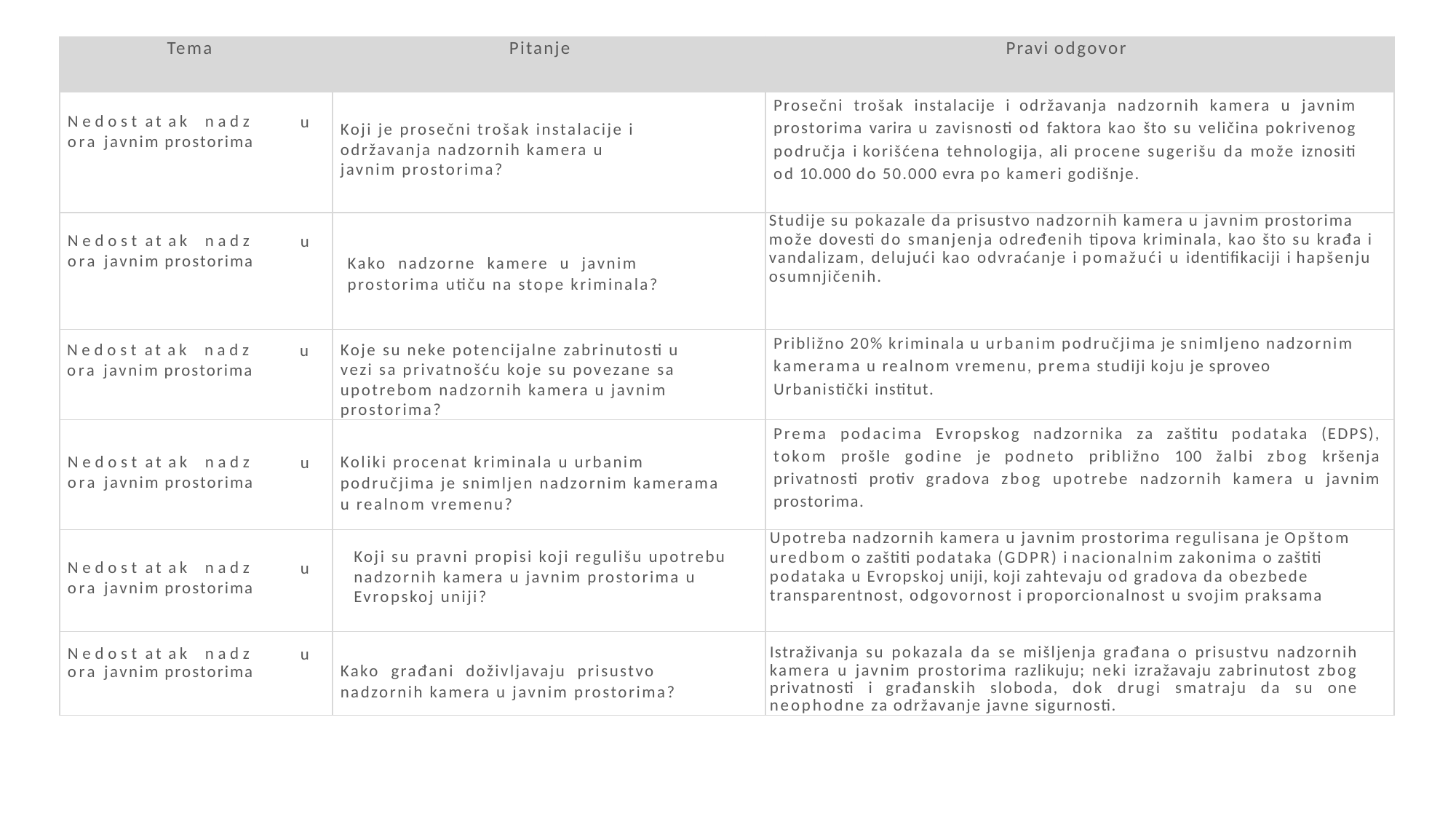

| Tema |  | Pitanje | Pravi odgovor |
| --- | --- | --- | --- |
| Nedost at ak nadz ora javnim prostorima | u | Koji je prosečni trošak instalacije i održavanja nadzornih kamera u javnim prostorima? | Prosečni trošak instalacije i održavanja nadzornih kamera u javnim prostorima varira u zavisnosti od faktora kao što su veličina pokrivenog područja i korišćena tehnologija, ali procene sugerišu da može iznositi od 10.000 do 50.000 evra po kameri godišnje. |
| Nedost at ak nadz ora javnim prostorima | u | Kako nadzorne kamere u javnim prostorima utiču na stope kriminala? | Studije su pokazale da prisustvo nadzornih kamera u javnim prostorima može dovesti do smanjenja određenih tipova kriminala, kao što su krađa i vandalizam, delujući kao odvraćanje i pomažući u identifikaciji i hapšenju osumnjičenih. |
| Nedost at ak nadz ora javnim prostorima | u | Koje su neke potencijalne zabrinutosti u vezi sa privatnošću koje su povezane sa upotrebom nadzornih kamera u javnim prostorima? | Približno 20% kriminala u urbanim područjima je snimljeno nadzornim kamerama u realnom vremenu, prema studiji koju je sproveo Urbanistički institut. |
| Nedost at ak nadz ora javnim prostorima | u | Koliki procenat kriminala u urbanim područjima je snimljen nadzornim kamerama u realnom vremenu? | Prema podacima Evropskog nadzornika za zaštitu podataka (EDPS), tokom prošle godine je podneto približno 100 žalbi zbog kršenja privatnosti protiv gradova zbog upotrebe nadzornih kamera u javnim prostorima. |
| Nedost at ak nadz ora javnim prostorima | u | Koji su pravni propisi koji regulišu upotrebu nadzornih kamera u javnim prostorima u Evropskoj uniji? | Upotreba nadzornih kamera u javnim prostorima regulisana je Opštom uredbom o zaštiti podataka (GDPR) i nacionalnim zakonima o zaštiti podataka u Evropskoj uniji, koji zahtevaju od gradova da obezbede transparentnost, odgovornost i proporcionalnost u svojim praksama |
| Nedost at ak nadz ora javnim prostorima | u | Kako građani doživljavaju prisustvo nadzornih kamera u javnim prostorima? | Istraživanja su pokazala da se mišljenja građana o prisustvu nadzornih kamera u javnim prostorima razlikuju; neki izražavaju zabrinutost zbog privatnosti i građanskih sloboda, dok drugi smatraju da su one neophodne za održavanje javne sigurnosti. |